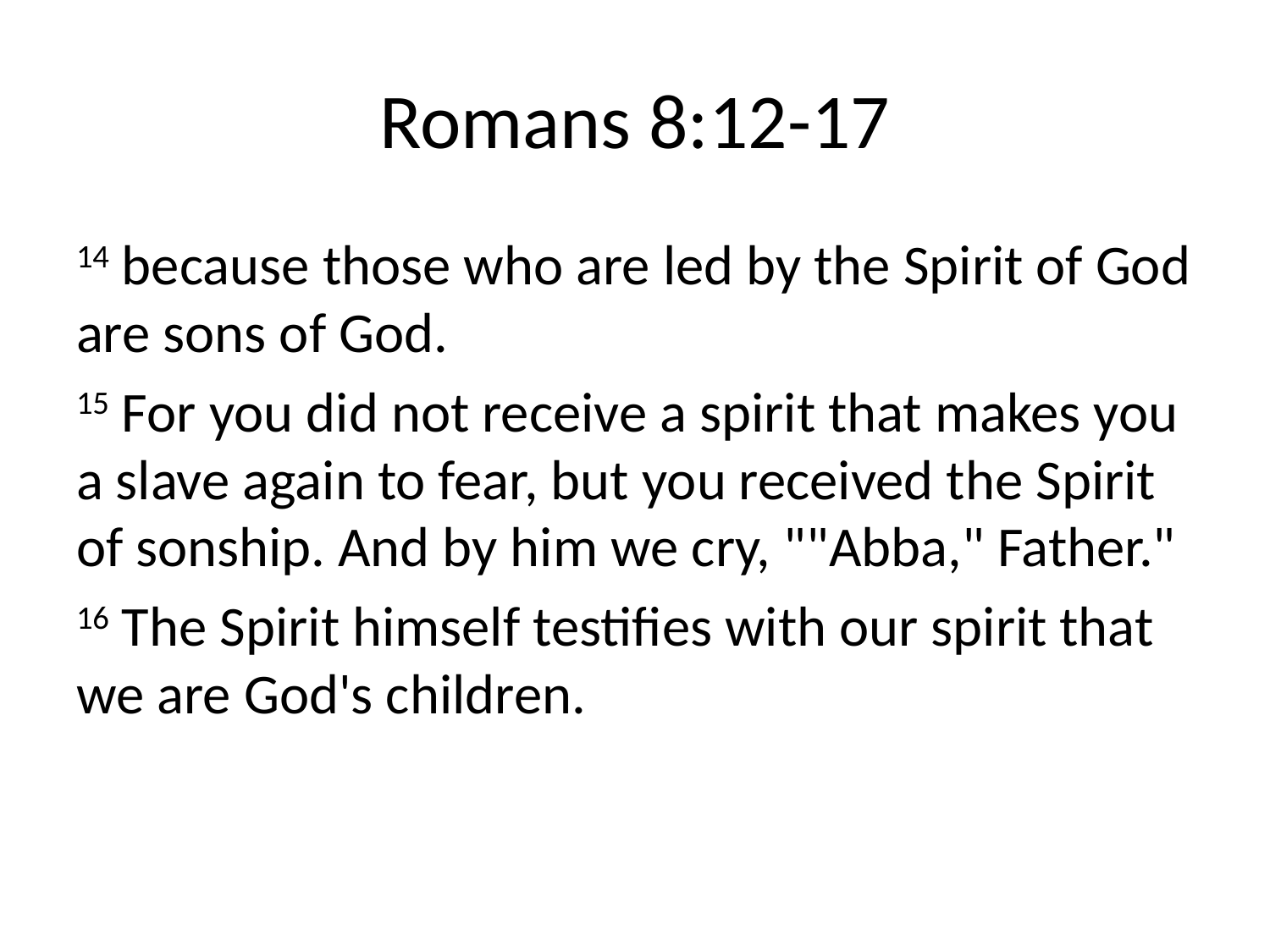

# Romans 8:12-17
14 because those who are led by the Spirit of God are sons of God.
15 For you did not receive a spirit that makes you a slave again to fear, but you received the Spirit of sonship. And by him we cry, ""Abba," Father."
16 The Spirit himself testifies with our spirit that we are God's children.